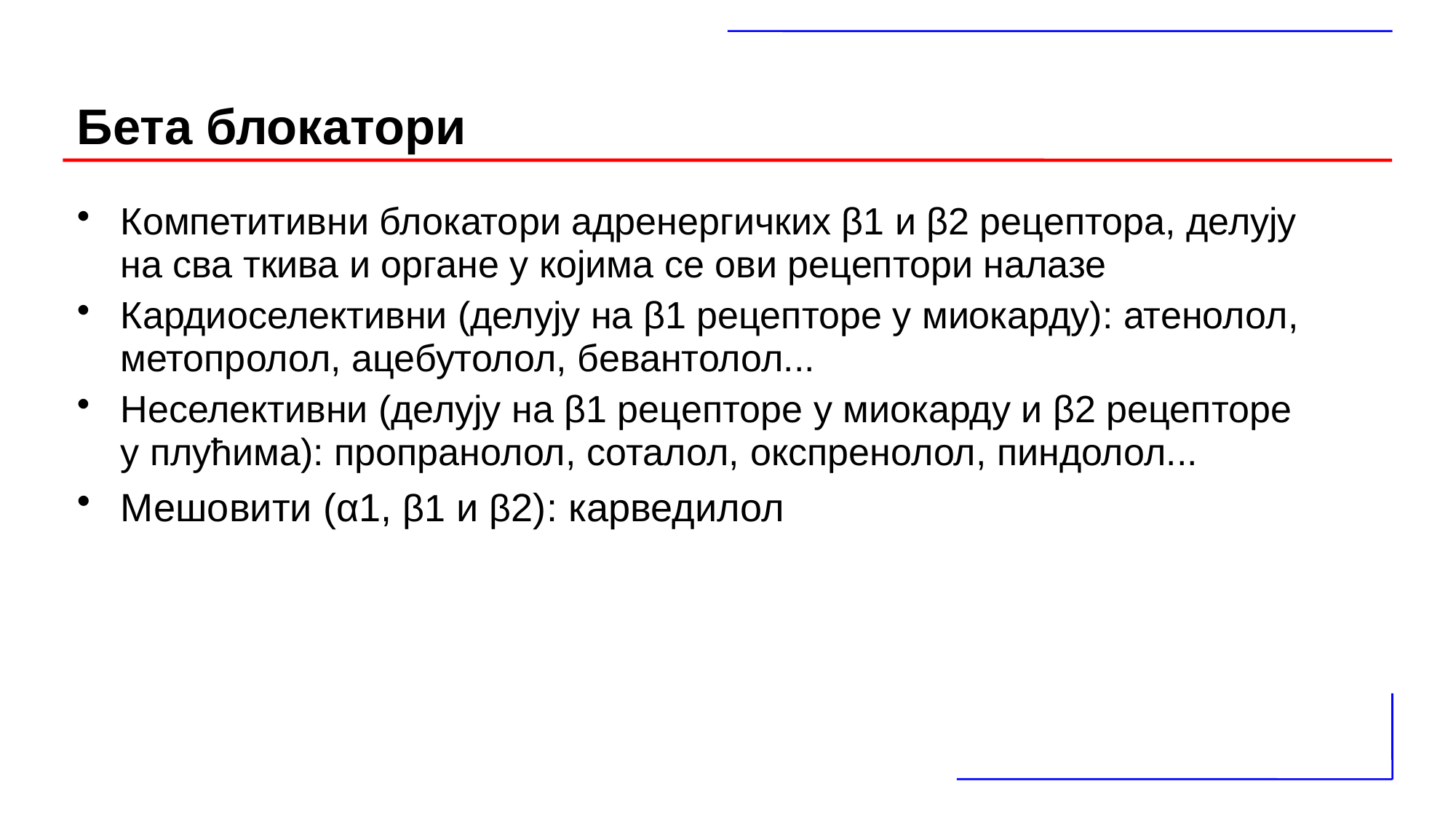

# Бета блокатори
Компетитивни блокатори адренергичких β1 и β2 рецептора, делују на сва ткива и органе у којима се ови рецептори налазе
Кардиоселективни (делују на β1 рецепторе у миокарду): атенолол, метопролол, ацебутолол, бевантолол...
Неселективни (делују на β1 рецепторе у миокарду и β2 рецепторе у плућима): пропранолол, соталол, окспренолол, пиндолол...
Мешовити (α1, β1 и β2): карведилол